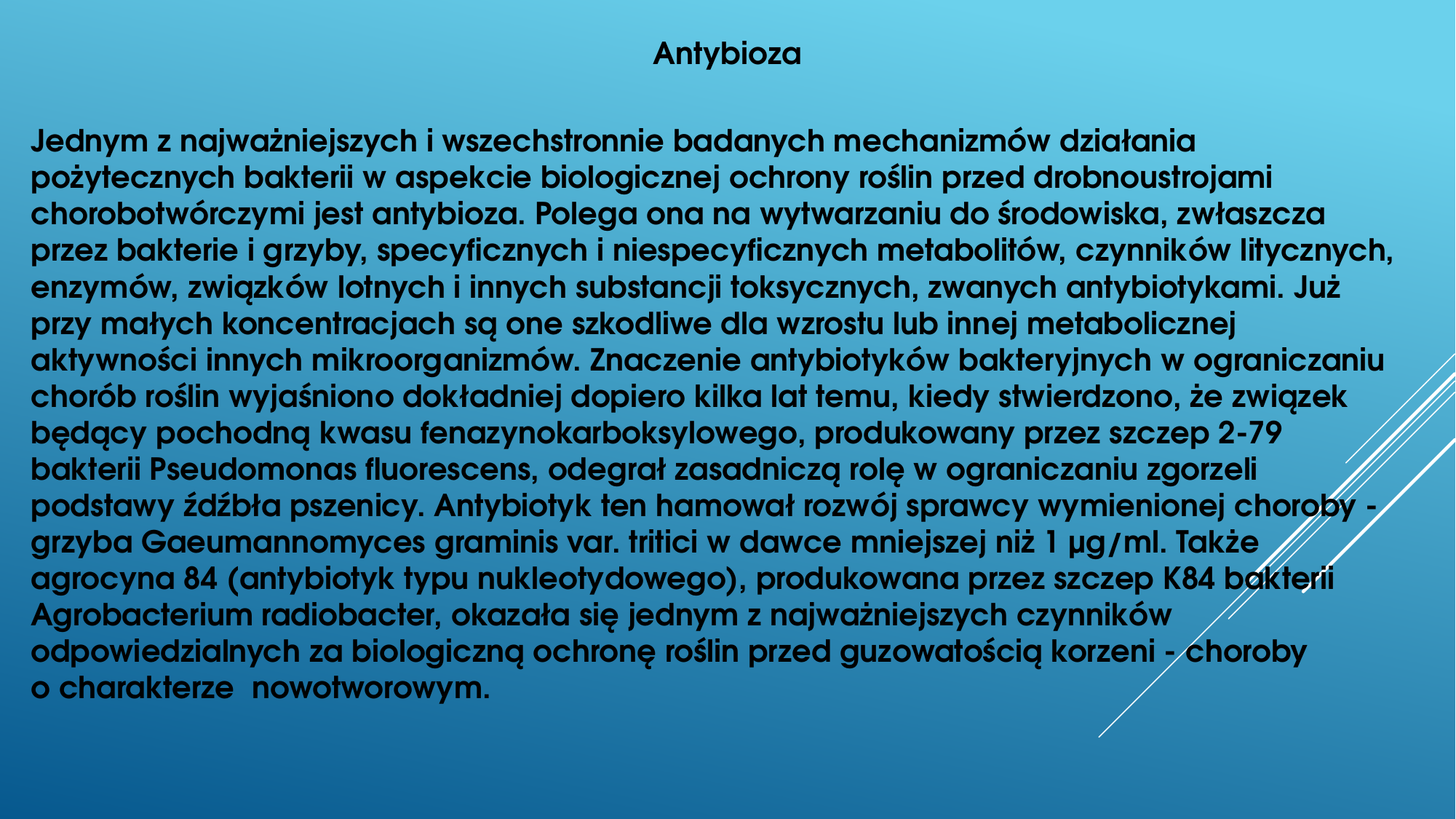

Antybioza
Jednym z najważniejszych i wszechstronnie badanych mechanizmów działania pożytecznych bakterii w aspekcie biologicznej ochrony roślin przed drobnoustrojami chorobotwórczymi jest antybioza. Polega ona na wytwarzaniu do środowiska, zwłaszcza przez bakterie i grzyby, specyficznych i niespecyficznych metabolitów, czynników litycznych, enzymów, związków lotnych i innych substancji toksycznych, zwanych antybiotykami. Już przy małych koncentracjach są one szkodliwe dla wzrostu lub innej metabolicznej aktywności innych mikroorganizmów. Znaczenie antybiotyków bakteryjnych w ograniczaniu chorób roślin wyjaśniono dokładniej dopiero kilka lat temu, kiedy stwierdzono, że związek będący pochodną kwasu fenazynokarboksylowego, produkowany przez szczep 2-79 bakterii Pseudomonas fluorescens, odegrał zasadniczą rolę w ograniczaniu zgorzeli podstawy źdźbła pszenicy. Antybiotyk ten hamował rozwój sprawcy wymienionej choroby - grzyba Gaeumannomyces graminis var. tritici w dawce mniejszej niż 1 μg/ml. Także agrocyna 84 (antybiotyk typu nukleotydowego), produkowana przez szczep K84 bakterii Agrobacterium radiobacter, okazała się jednym z najważniejszych czynników odpowiedzialnych za biologiczną ochronę roślin przed guzowatością korzeni - choroby
o charakterze  nowotworowym.